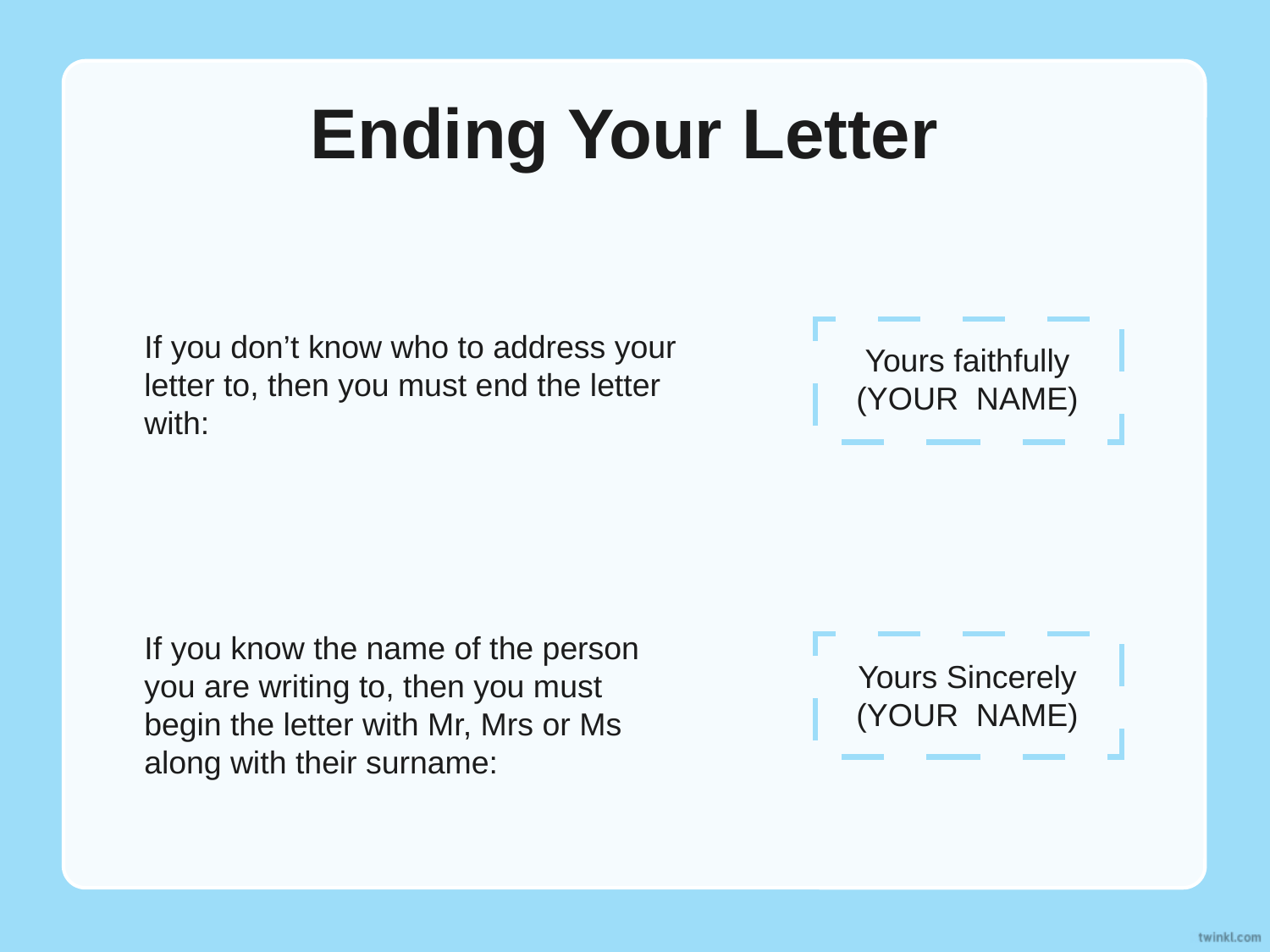

# Ending Your Letter

If you don’t know who to address your letter to, then you must end the letter with:
Yours faithfully
(YOUR  NAME)
If you know the name of the person you are writing to, then you must begin the letter with Mr, Mrs or Ms along with their surname:

Yours Sincerely
(YOUR  NAME)